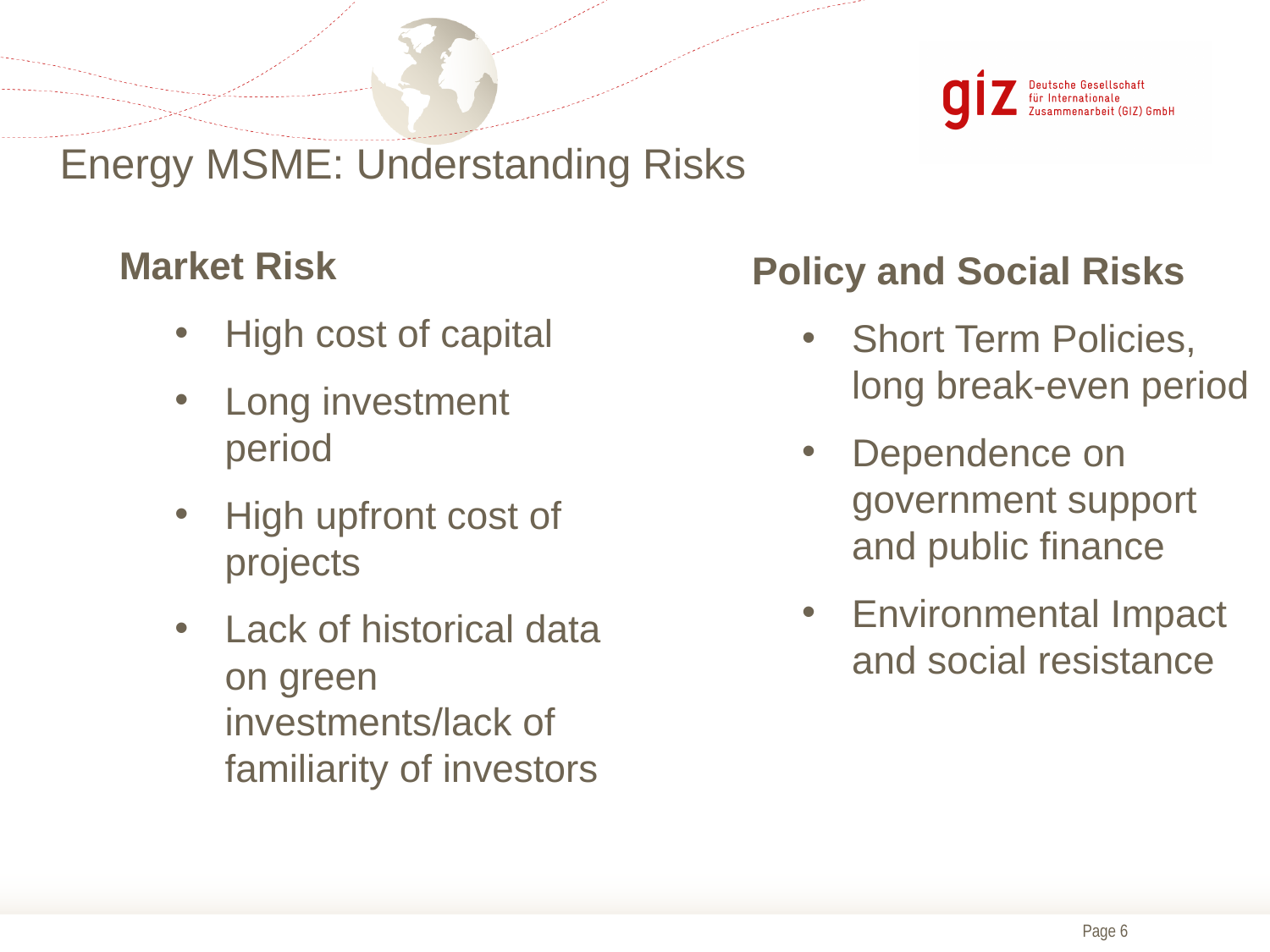

# Energy MSME: Understanding Risks
Market Risk
High cost of capital
Long investment period
High upfront cost of projects
Lack of historical data on green investments/lack of familiarity of investors

Policy and Social Risks
Short Term Policies, long break-even period
Dependence on government support and public finance
Environmental Impact and social resistance